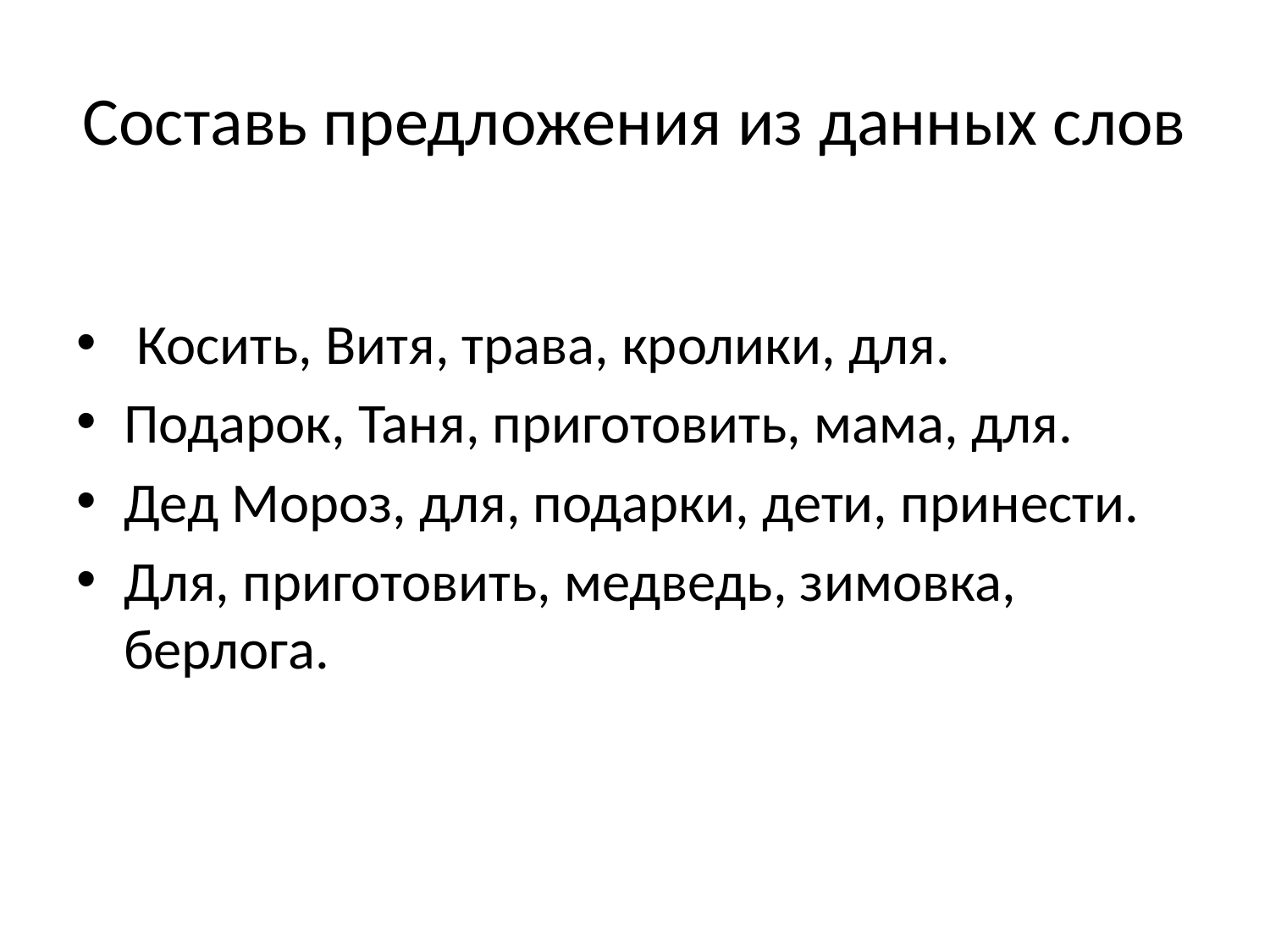

# Составь предложения из данных слов

 Косить, Витя, трава, кролики, для.
Подарок, Таня, приготовить, мама, для.
Дед Мороз, для, подарки, дети, принести.
Для, приготовить, медведь, зимовка, берлога.